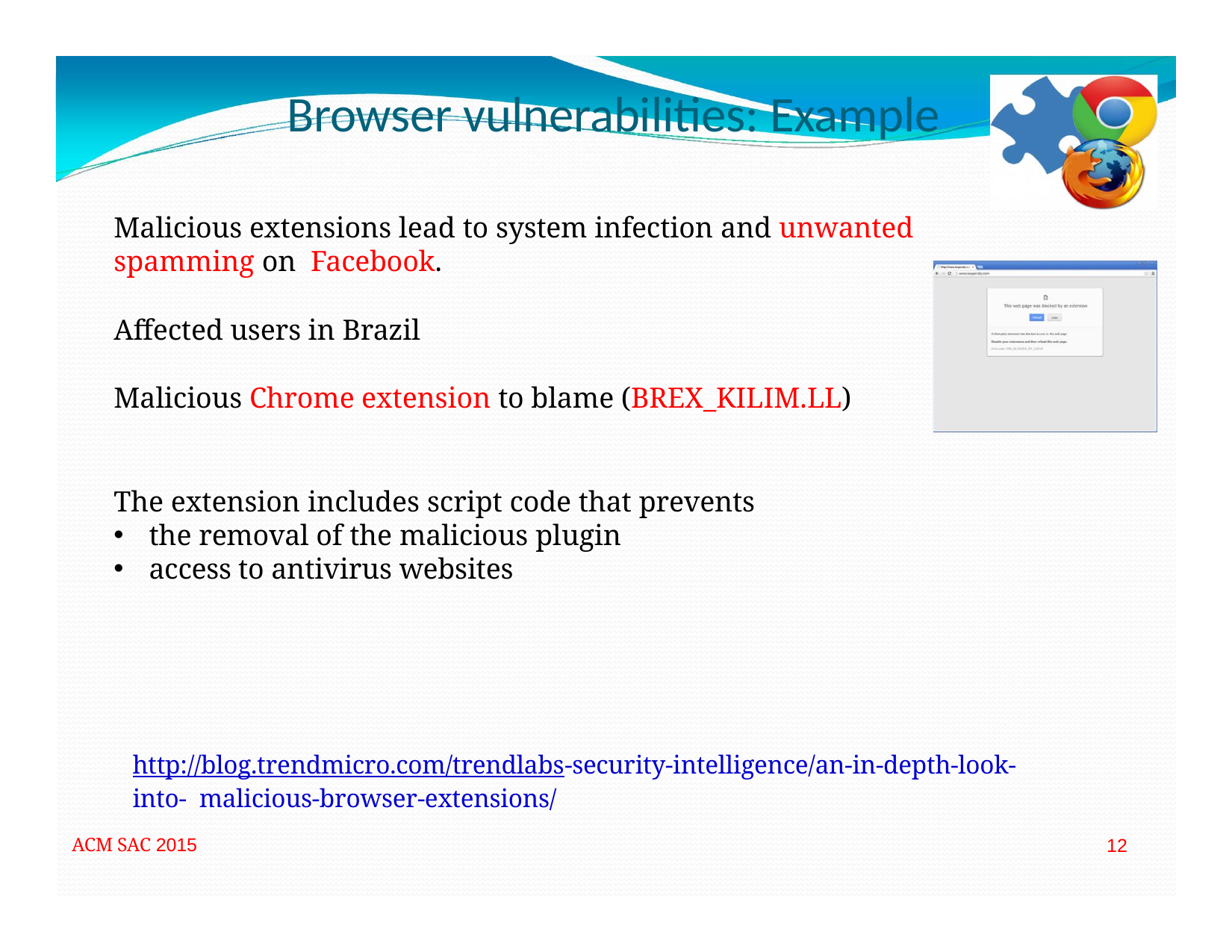

# Browser vulnerabilities: Example
Malicious extensions lead to system infection and unwanted spamming on  Facebook.

Affected users in Brazil

Malicious Chrome extension to blame (BREX_KILIM.LL)

The extension includes script code that prevents
the removal of the malicious plugin
access to antivirus websites

http://blog.trendmicro.com/trendlabs‐security‐intelligence/an‐in‐depth‐look‐into‐  malicious‐browser‐extensions/
ACM SAC 2015
12